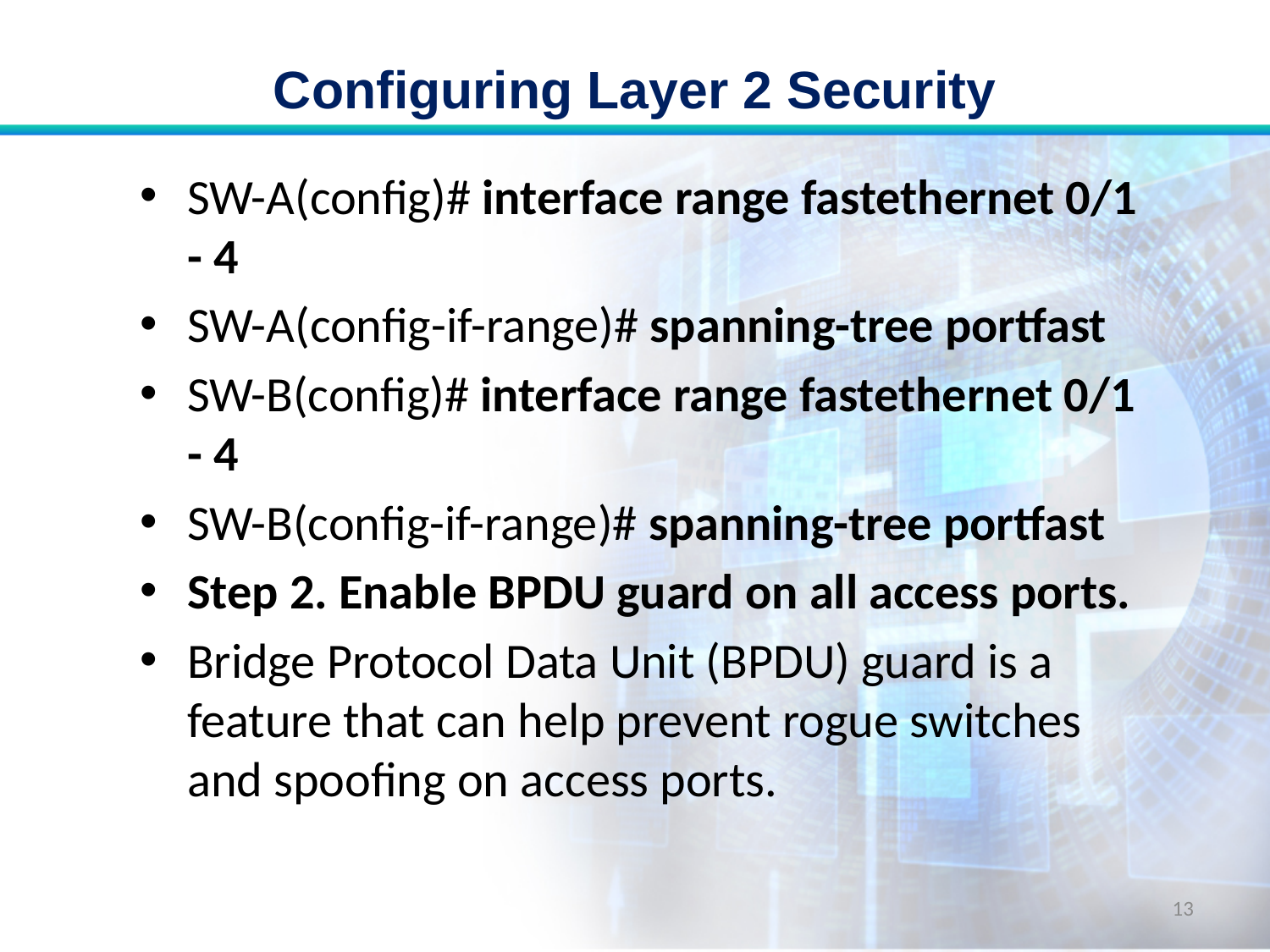

# Configuring Layer 2 Security
SW-A(config)# interface range fastethernet 0/1 - 4
SW-A(config-if-range)# spanning-tree portfast
SW-B(config)# interface range fastethernet 0/1 - 4
SW-B(config-if-range)# spanning-tree portfast
Step 2. Enable BPDU guard on all access ports.
Bridge Protocol Data Unit (BPDU) guard is a feature that can help prevent rogue switches and spoofing on access ports.
13